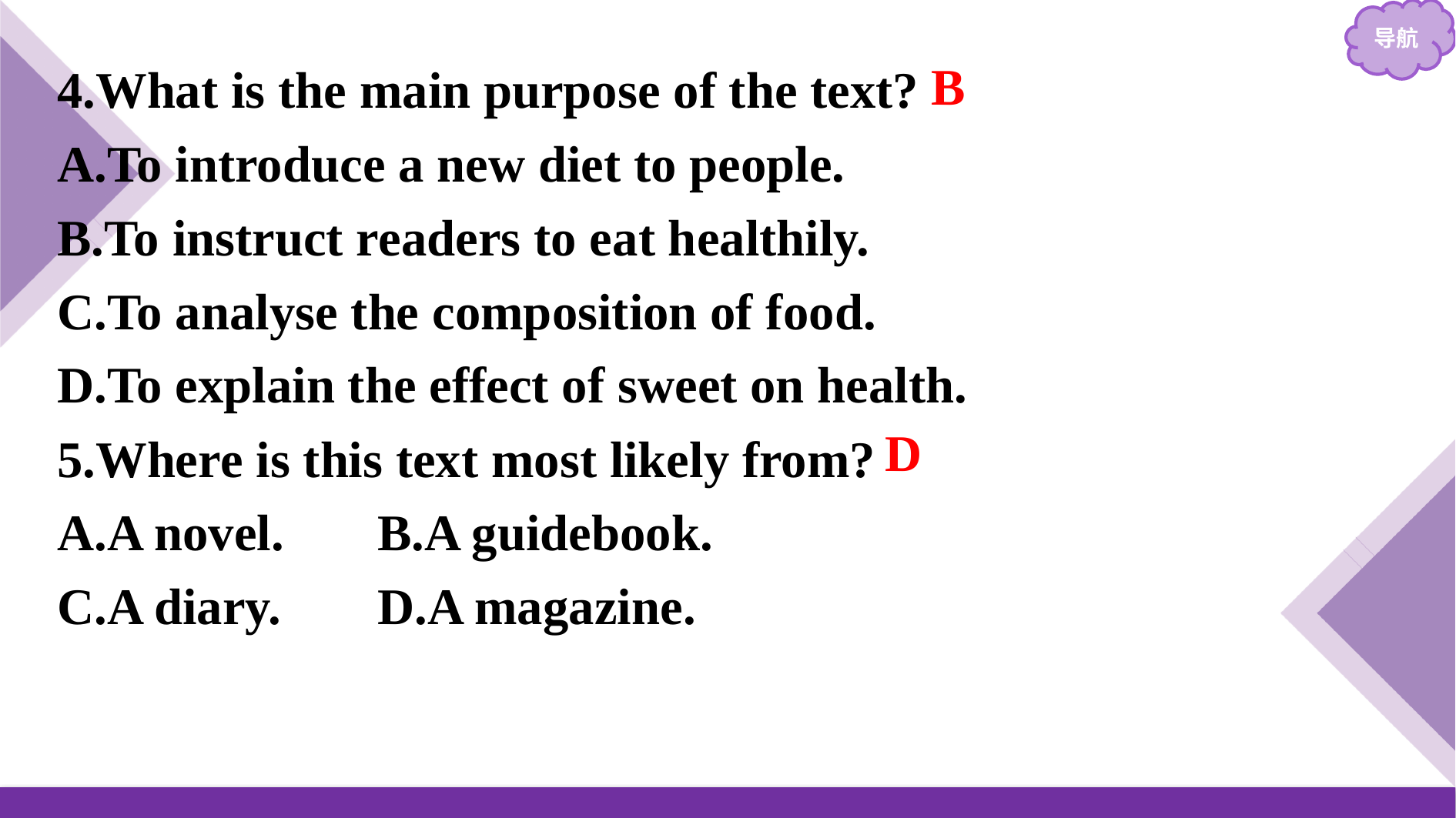

4.What is the main purpose of the text?
A.To introduce a new diet to people.
B.To instruct readers to eat healthily.
C.To analyse the composition of food.
D.To explain the effect of sweet on health.
5.Where is this text most likely from?
A.A novel.　	B.A guidebook.
C.A diary.		D.A magazine.
B
D